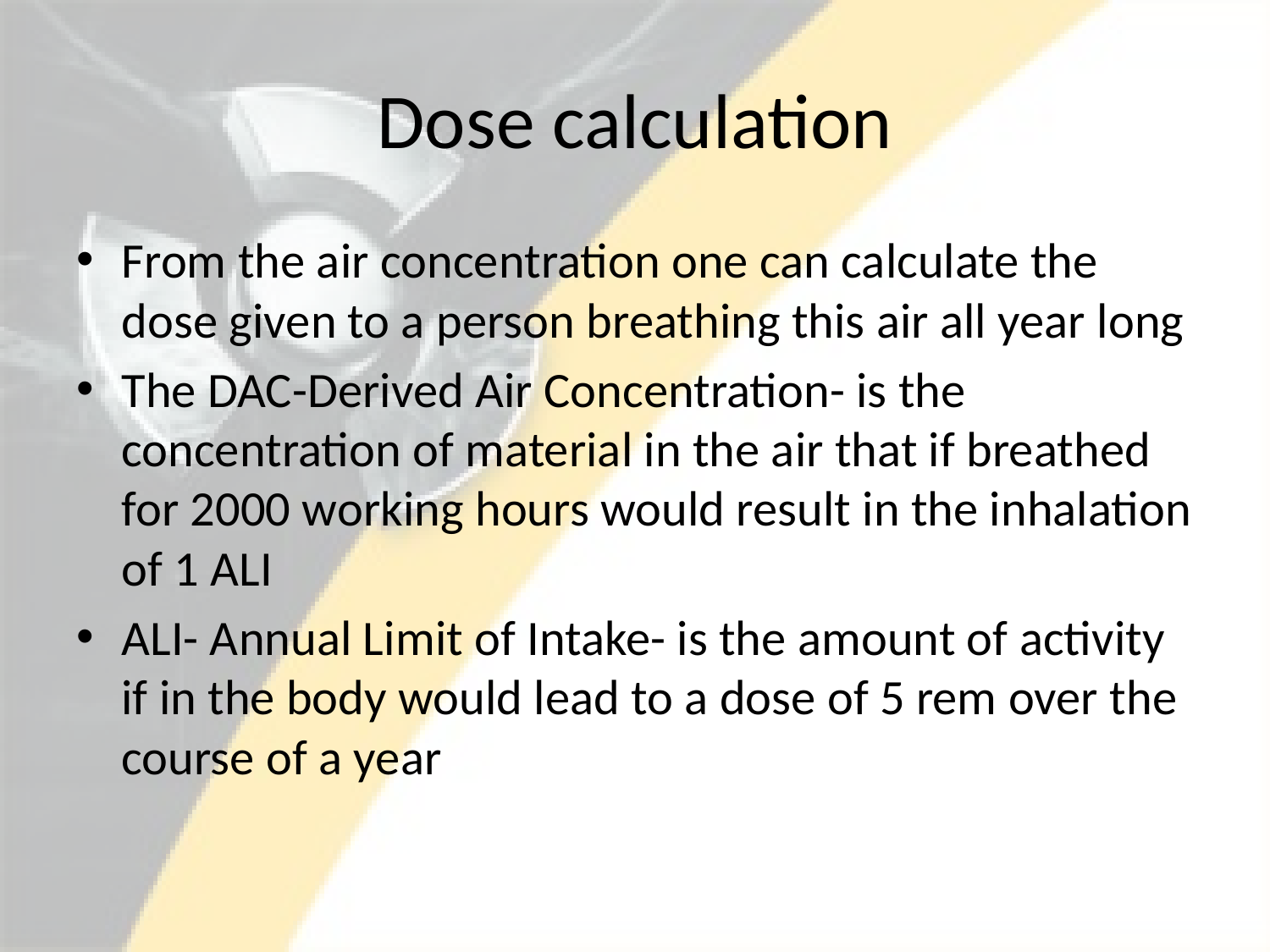

# Dose calculation
From the air concentration one can calculate the dose given to a person breathing this air all year long
The DAC-Derived Air Concentration- is the concentration of material in the air that if breathed for 2000 working hours would result in the inhalation of 1 ALI
ALI- Annual Limit of Intake- is the amount of activity if in the body would lead to a dose of 5 rem over the course of a year